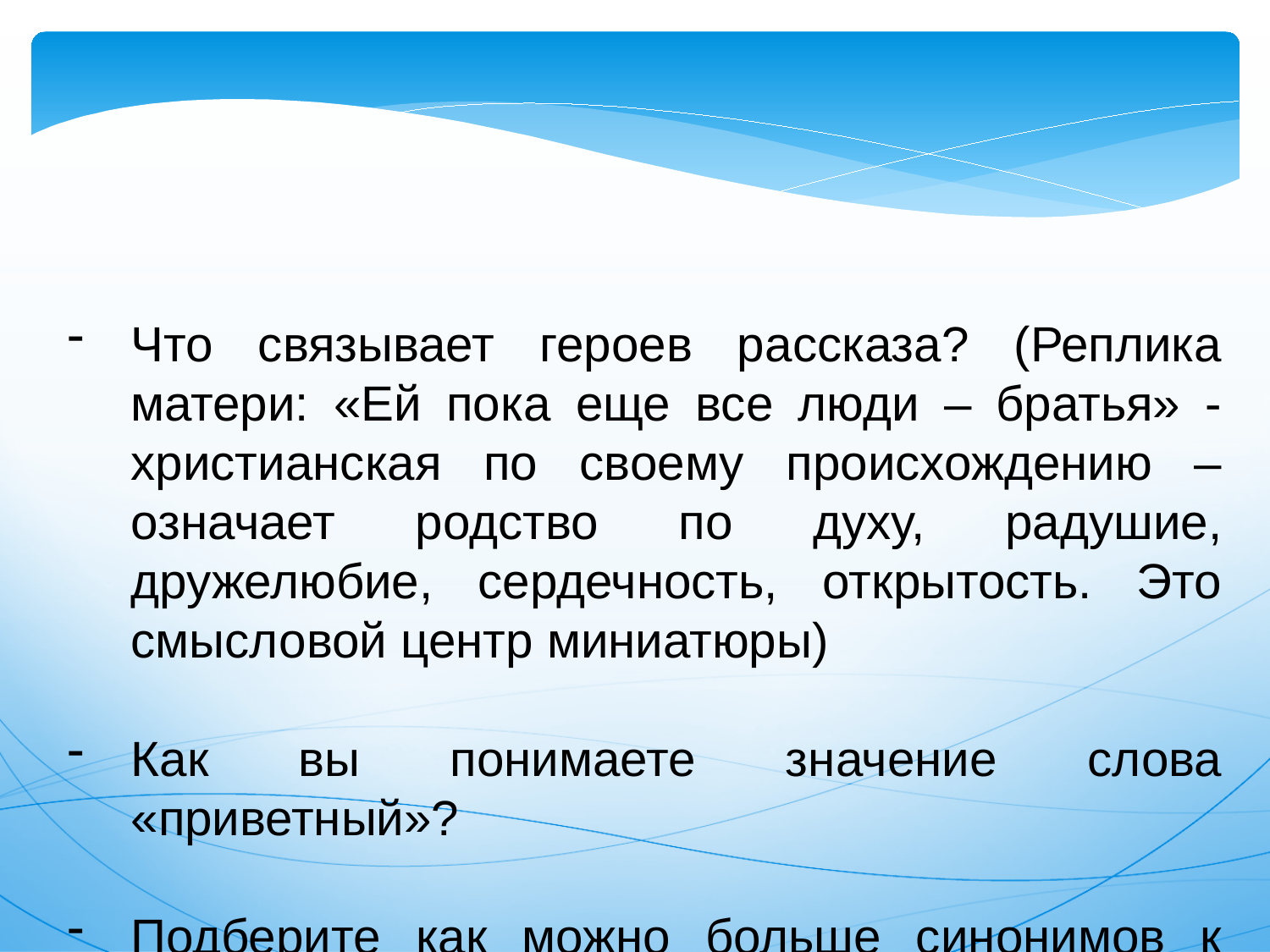

Что связывает героев рассказа? (Реплика матери: «Ей пока еще все люди – братья» - христианская по своему происхождению – означает родство по духу, радушие, дружелюбие, сердечность, открытость. Это смысловой центр миниатюры)

Как вы понимаете значение слова «приветный»?

Подберите как можно больше синонимов к слову «приветный».